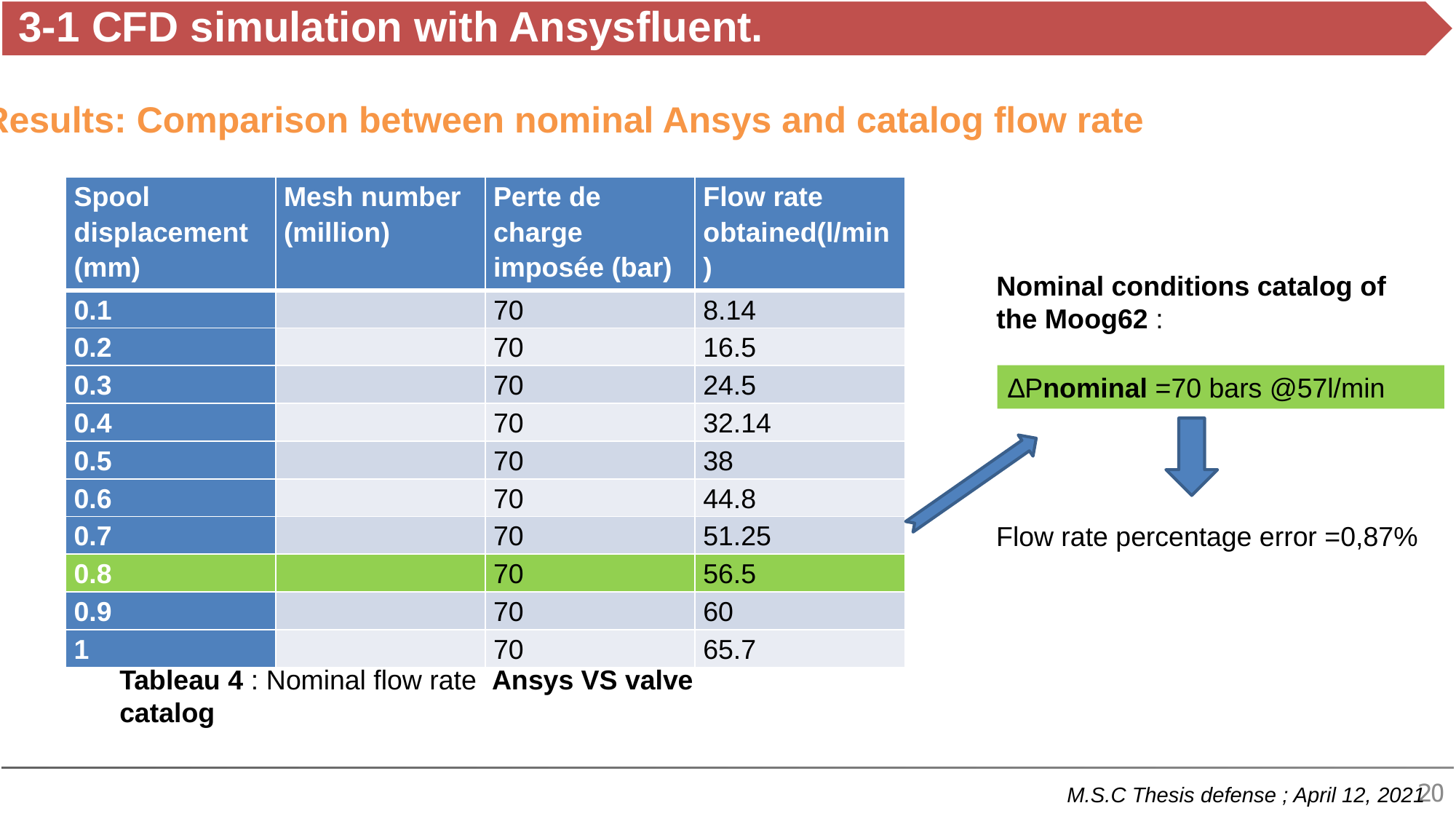

3-1 CFD simulation with Ansysfluent.
Results: Comparison between nominal Ansys and catalog flow rate
| Spool displacement (mm) | Mesh number (million) | Perte de charge imposée (bar) | Flow rate obtained(l/min) |
| --- | --- | --- | --- |
| 0.1 |  | 70 | 8.14 |
| 0.2 |  | 70 | 16.5 |
| 0.3 |  | 70 | 24.5 |
| 0.4 |  | 70 | 32.14 |
| 0.5 |  | 70 | 38 |
| 0.6 |  | 70 | 44.8 |
| 0.7 |  | 70 | 51.25 |
| 0.8 |  | 70 | 56.5 |
| 0.9 |  | 70 | 60 |
| 1 |  | 70 | 65.7 |
Nominal conditions catalog of the Moog62 :

∆Pnominal =70 bars @57l/min

Flow rate percentage error =0,87%
Tableau 4 : Nominal flow rate  Ansys VS valve catalog

20
M.S.C Thesis defense ; April 12, 2021